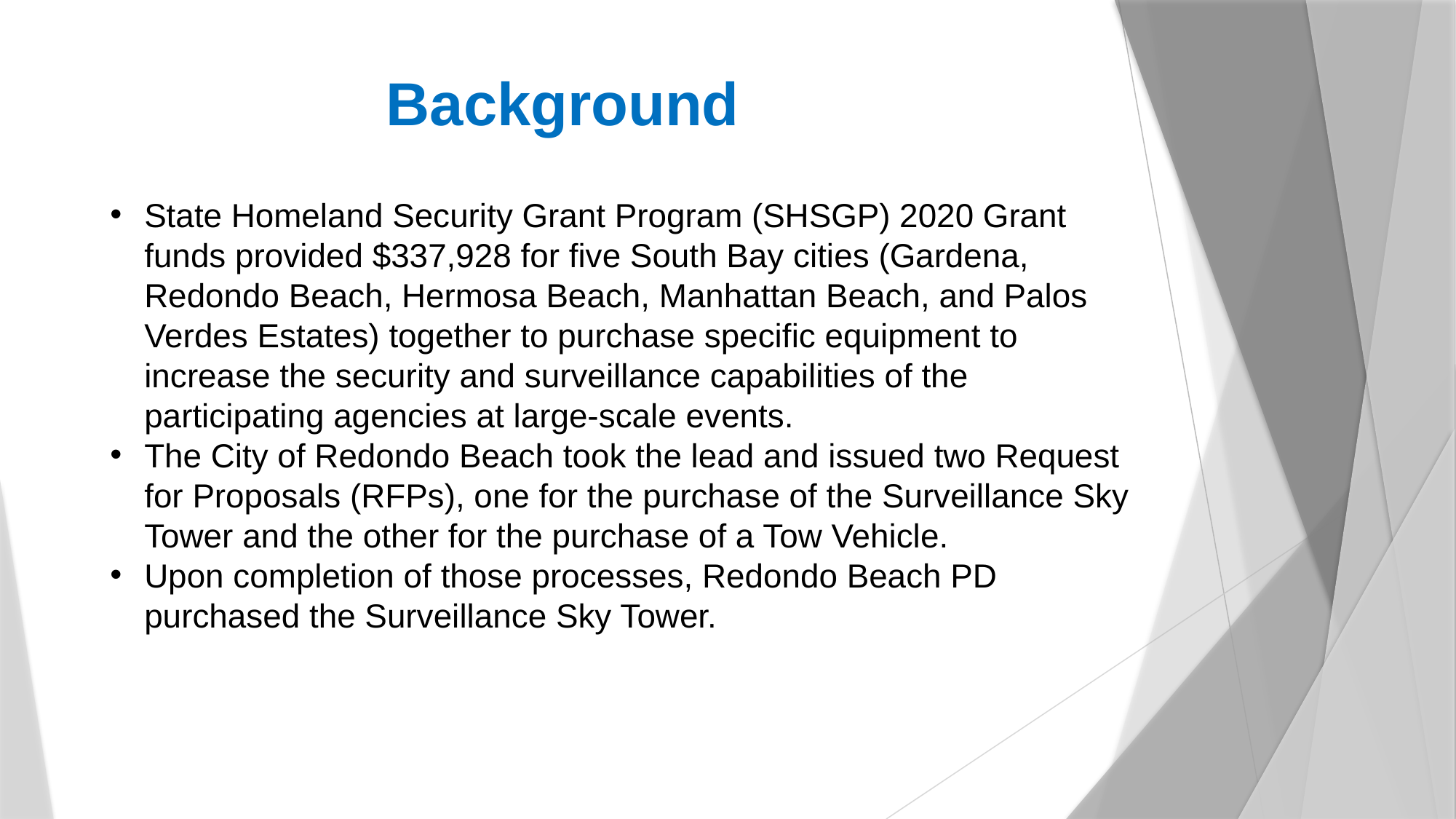

Background

State Homeland Security Grant Program (SHSGP) 2020 Grant funds provided $337,928 for five South Bay cities (Gardena, Redondo Beach, Hermosa Beach, Manhattan Beach, and Palos Verdes Estates) together to purchase specific equipment to increase the security and surveillance capabilities of the participating agencies at large-scale events.
The City of Redondo Beach took the lead and issued two Request for Proposals (RFPs), one for the purchase of the Surveillance Sky Tower and the other for the purchase of a Tow Vehicle.
Upon completion of those processes, Redondo Beach PD purchased the Surveillance Sky Tower.